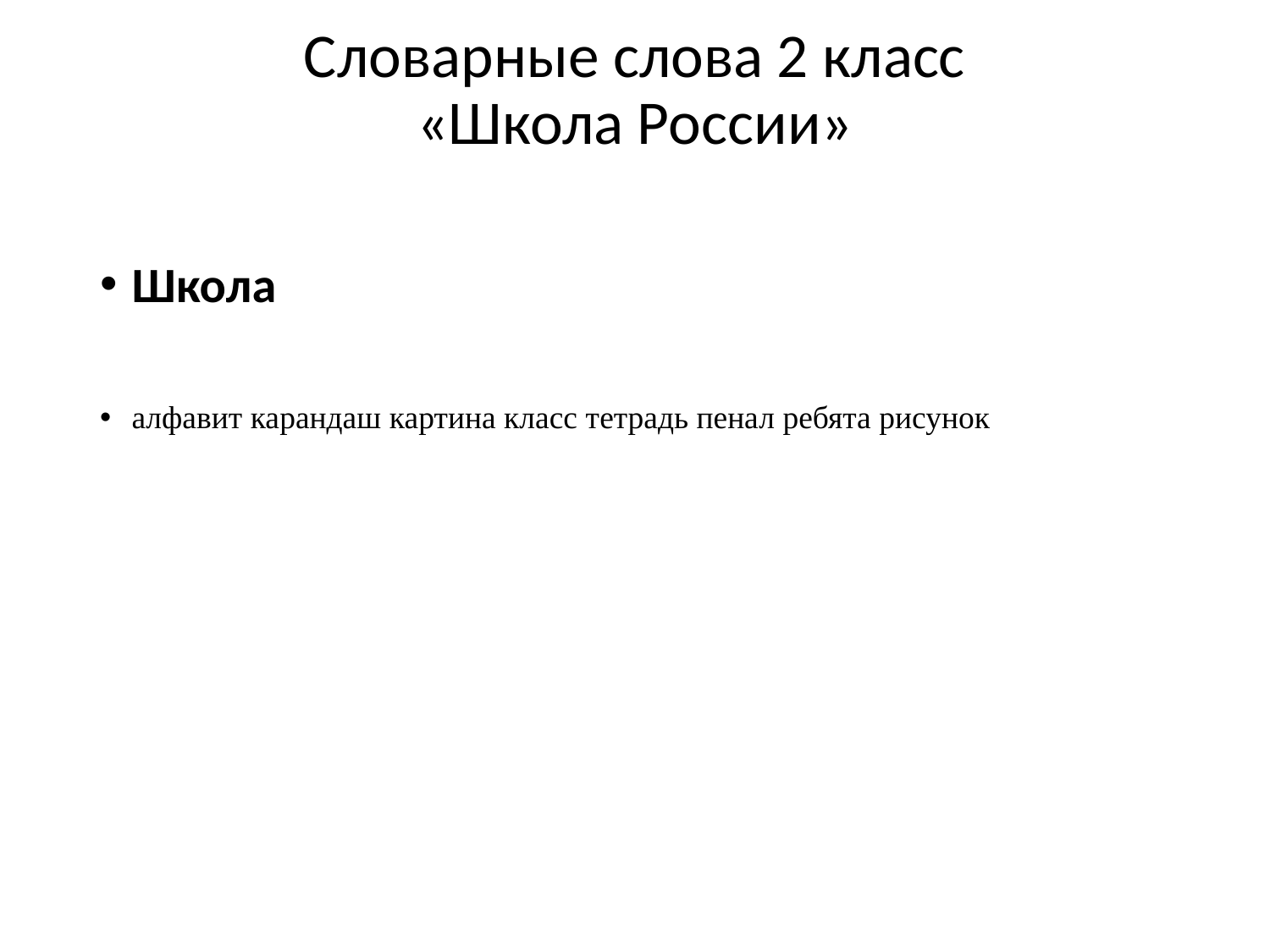

# Словарные слова 2 класс «Школа России»
Школа

алфавит карандаш картина класс тетрадь пенал ребята рисунок